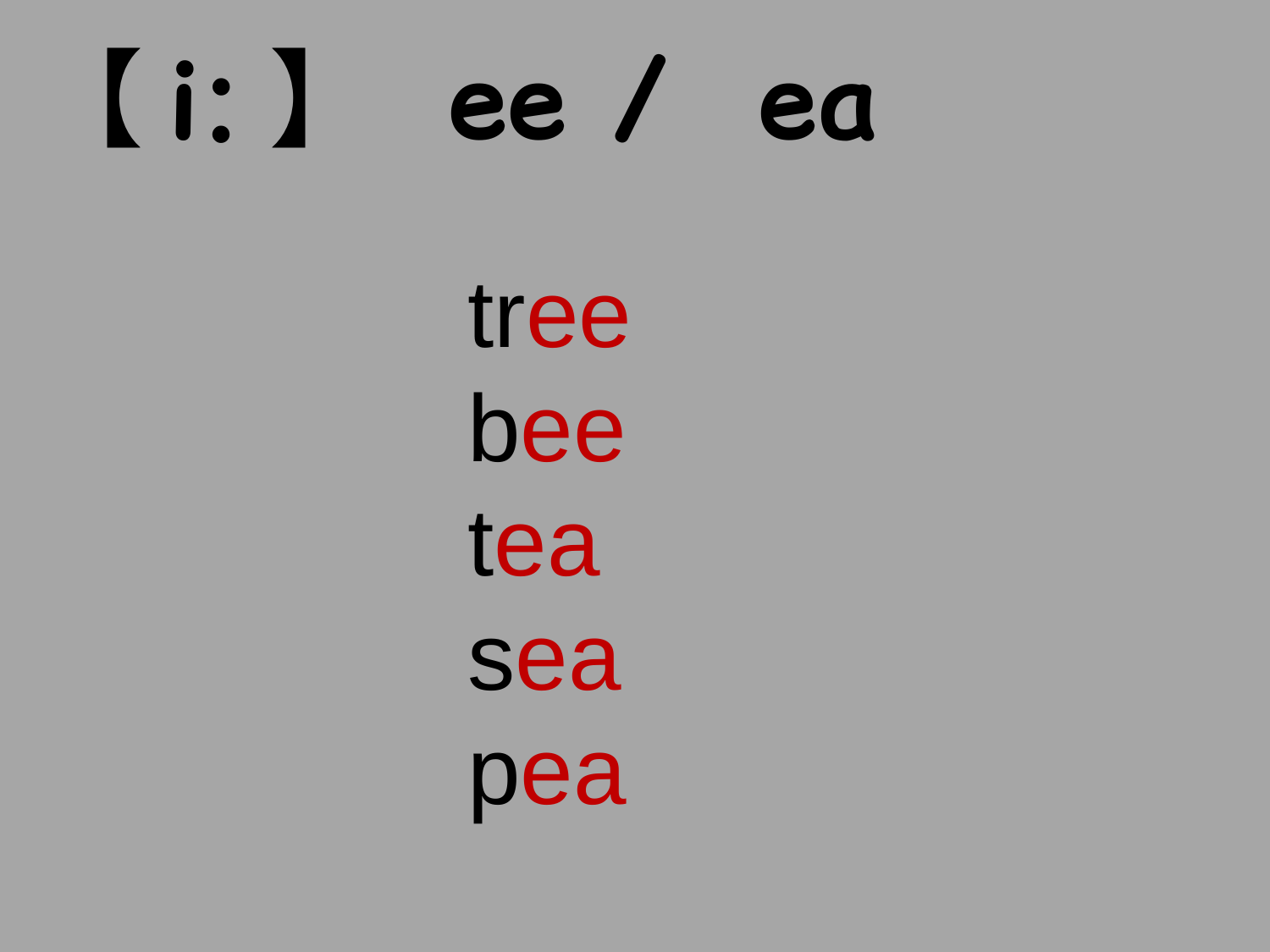

【i:】  ee /  ea
tree
bee
tea
sea
pea